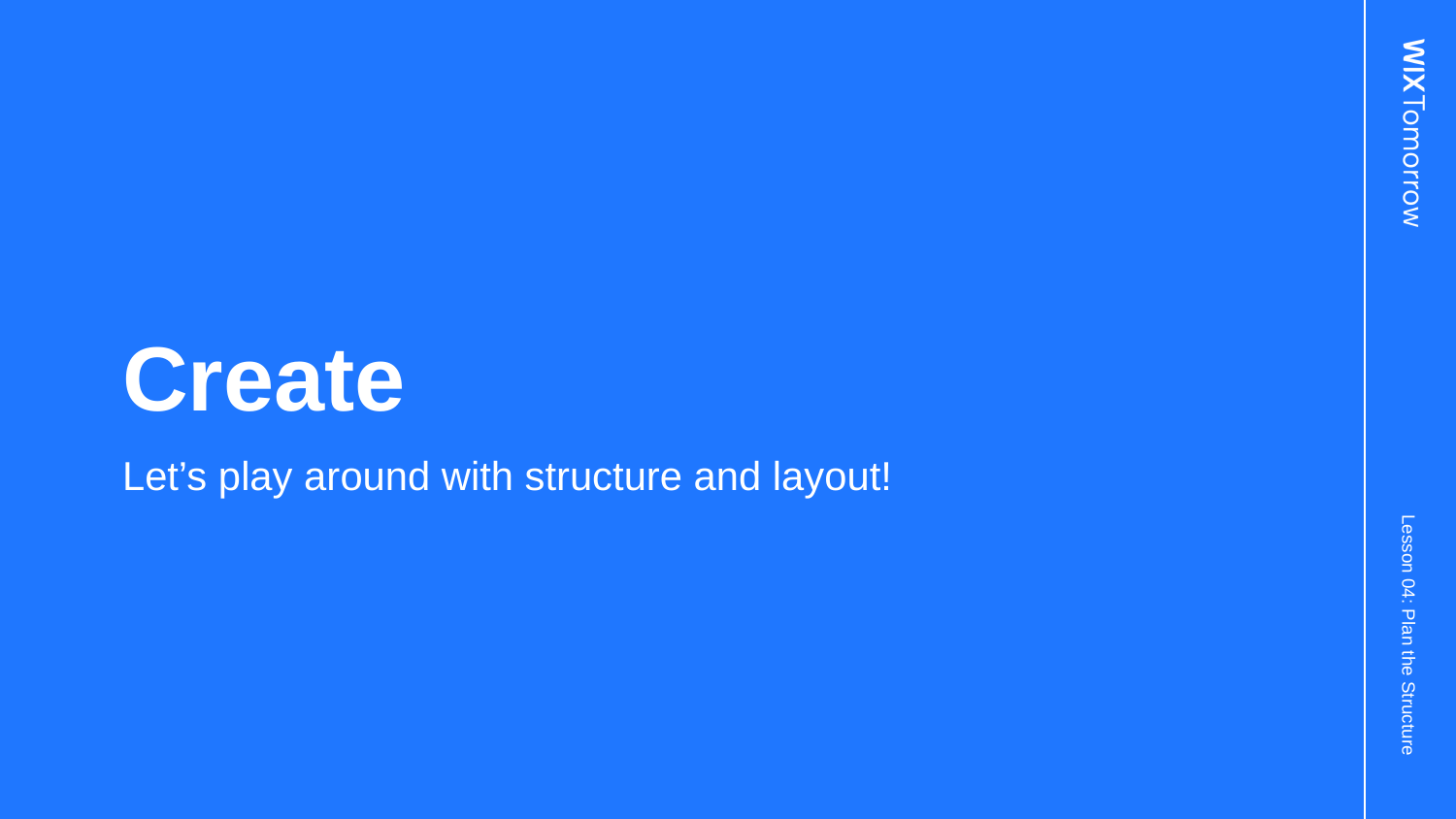

# Create
Let’s play around with structure and layout!